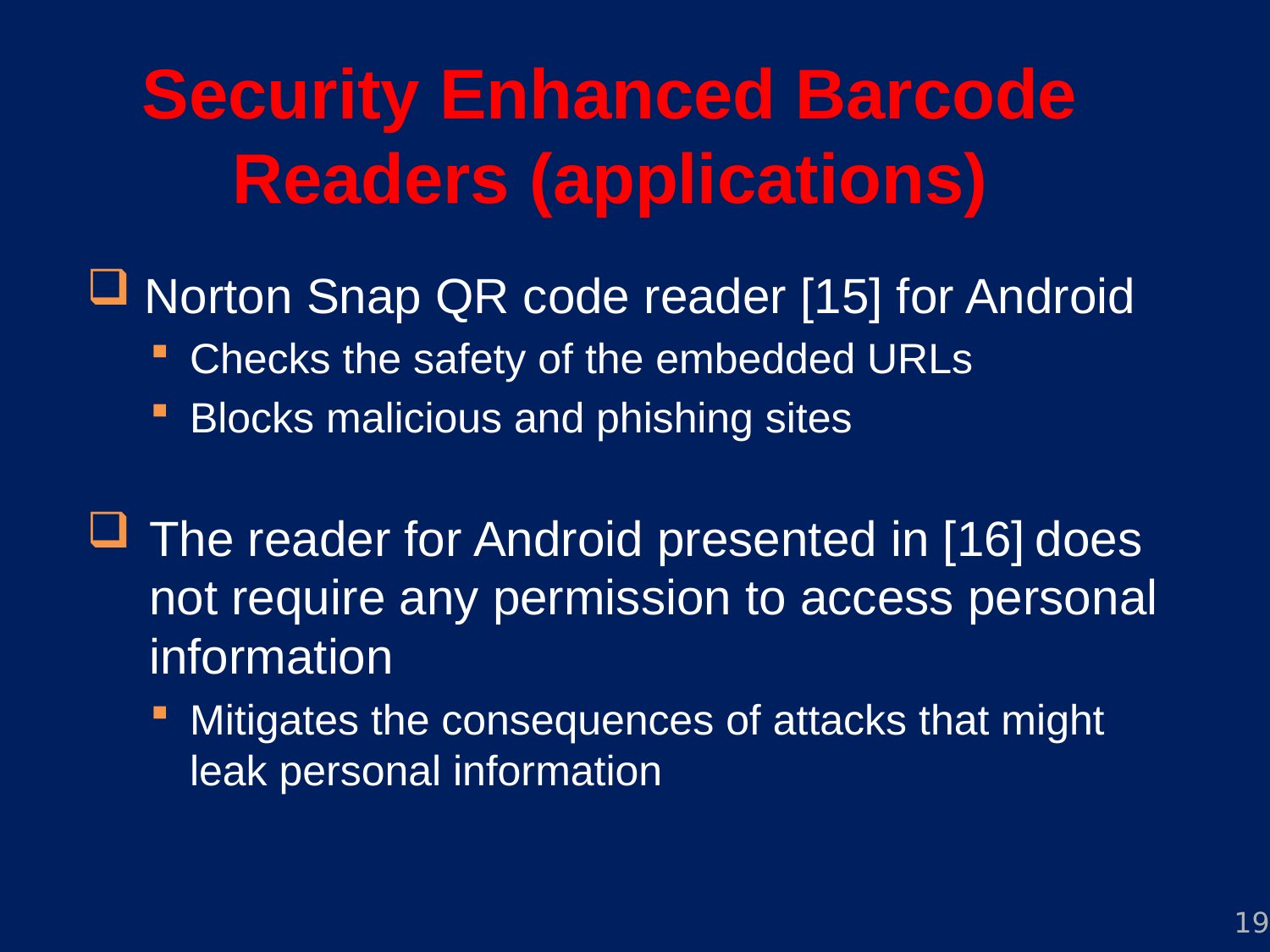

Security Enhanced Barcode Readers (applications)

 Norton Snap QR code reader [15] for Android
Checks the safety of the embedded URLs
Blocks malicious and phishing sites

The reader for Android presented in [16] does not require any permission to access personal information
Mitigates the consequences of attacks that might leak personal information

19